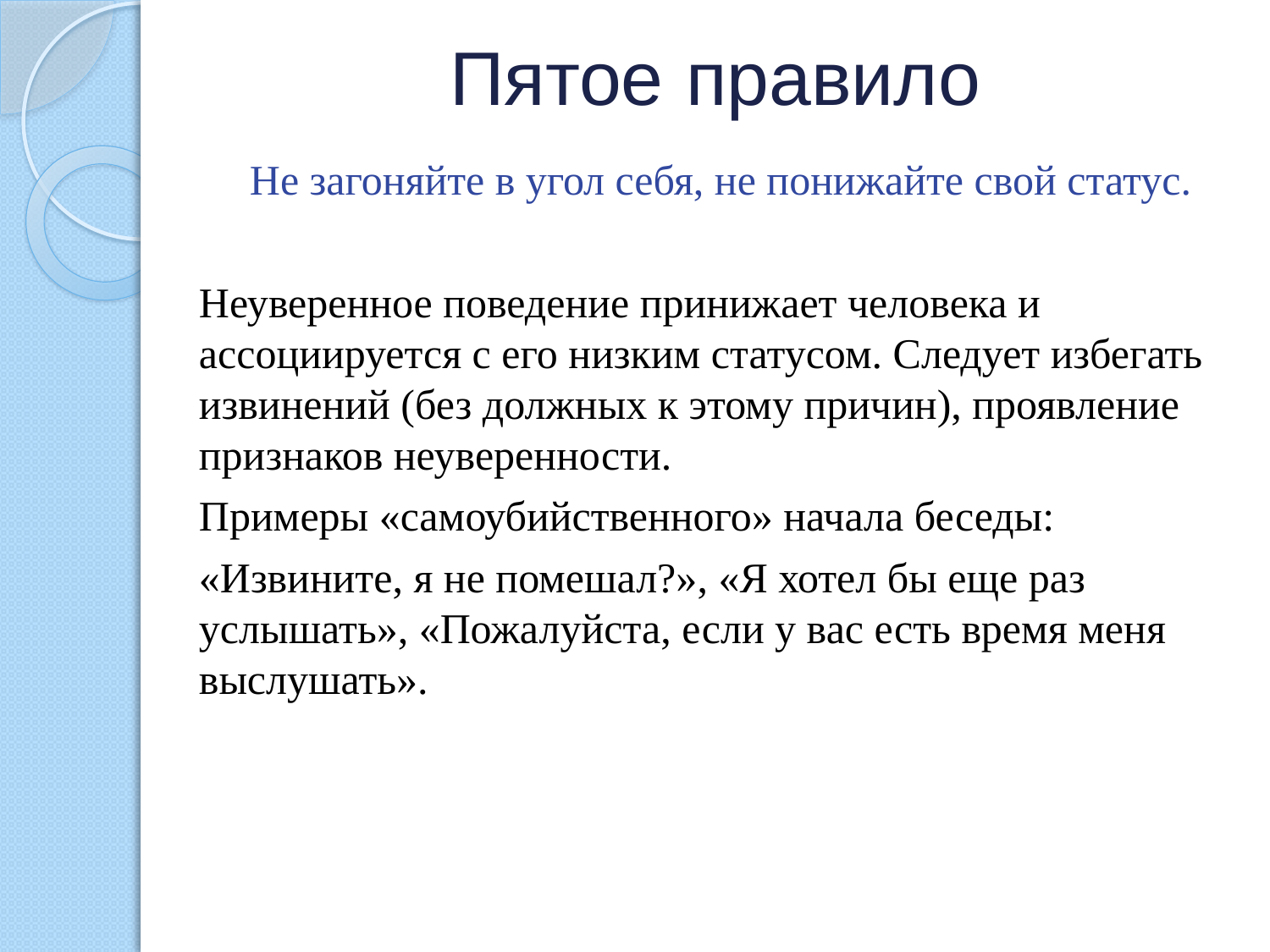

# Пятое правило
Не загоняйте в угол себя, не понижайте свой статус.

Неуверенное поведение принижает человека и ассоциируется с его низким статусом. Следует избегать извинений (без должных к этому причин), проявление признаков неуверенности.
Примеры «самоубийственного» начала беседы:
«Извините, я не помешал?», «Я хотел бы еще раз услышать», «Пожалуйста, если у вас есть время меня выслушать».